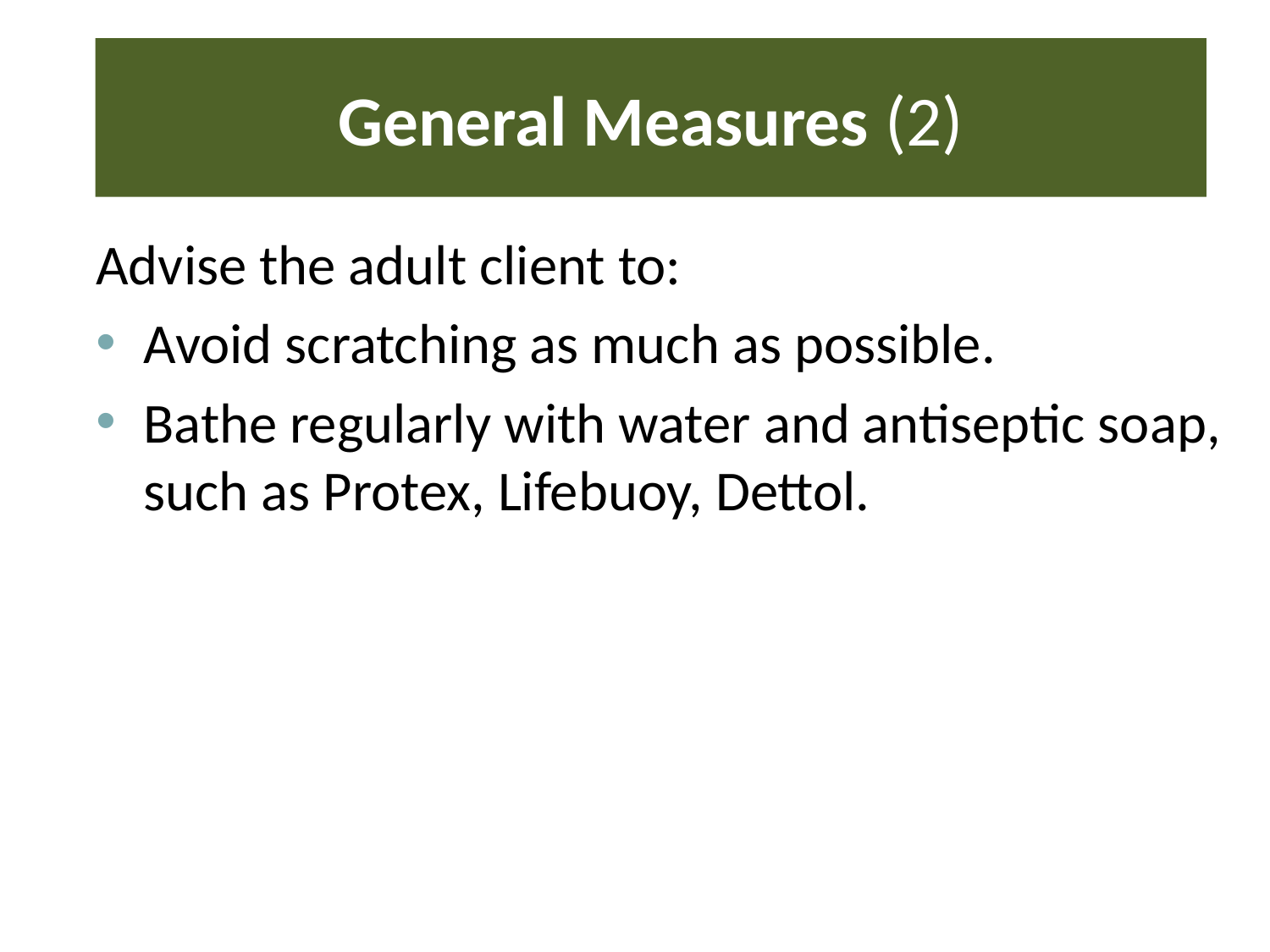

# General Measures (2)
Advise the adult client to:
Avoid scratching as much as possible.
Bathe regularly with water and antiseptic soap, such as Protex, Lifebuoy, Dettol.